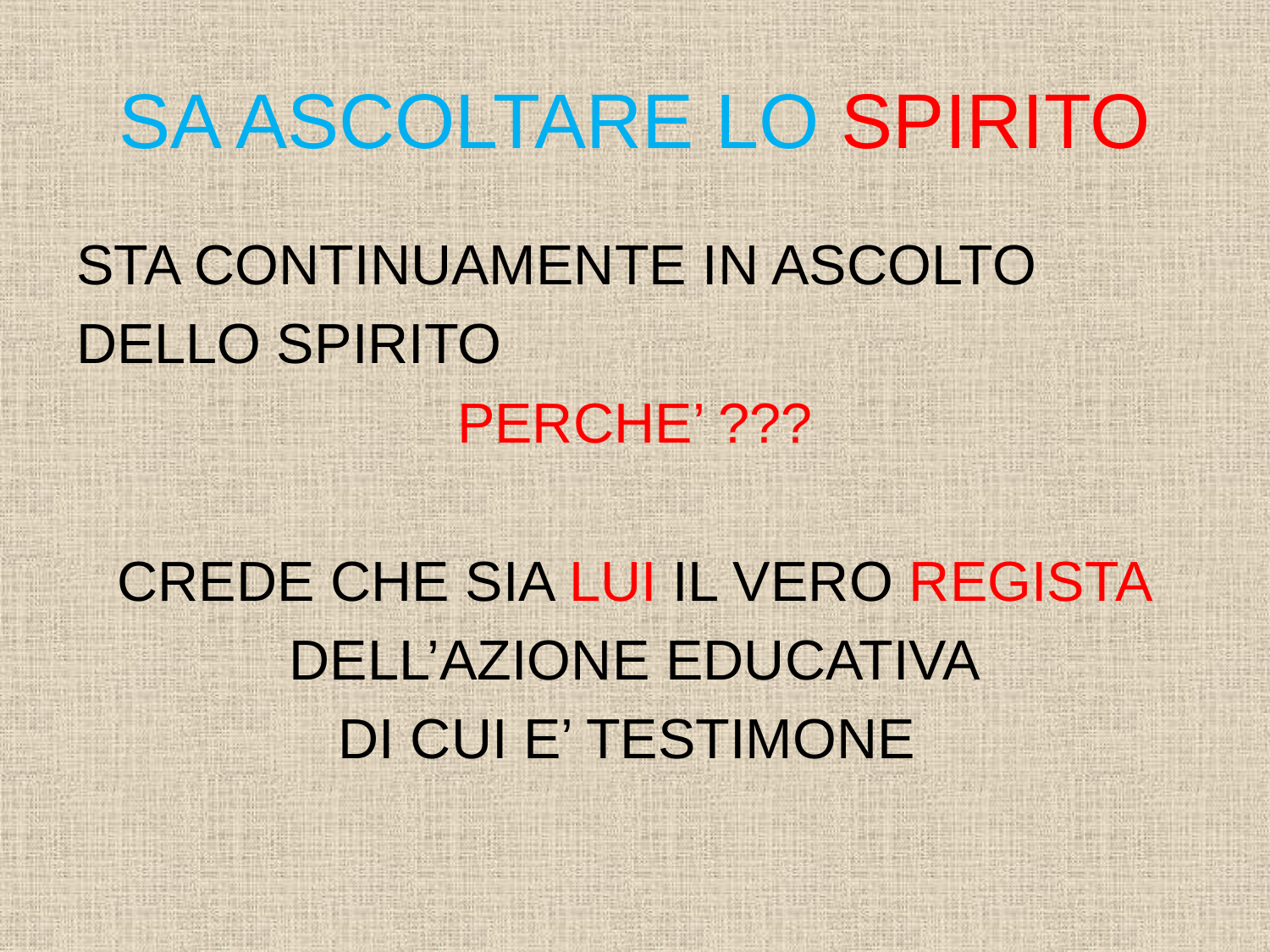

# SA ASCOLTARE LO SPIRITO
STA CONTINUAMENTE IN ASCOLTO
DELLO SPIRITO
PERCHE’ ???

CREDE CHE SIA LUI IL VERO REGISTA
DELL’AZIONE EDUCATIVA
DI CUI E’ TESTIMONE